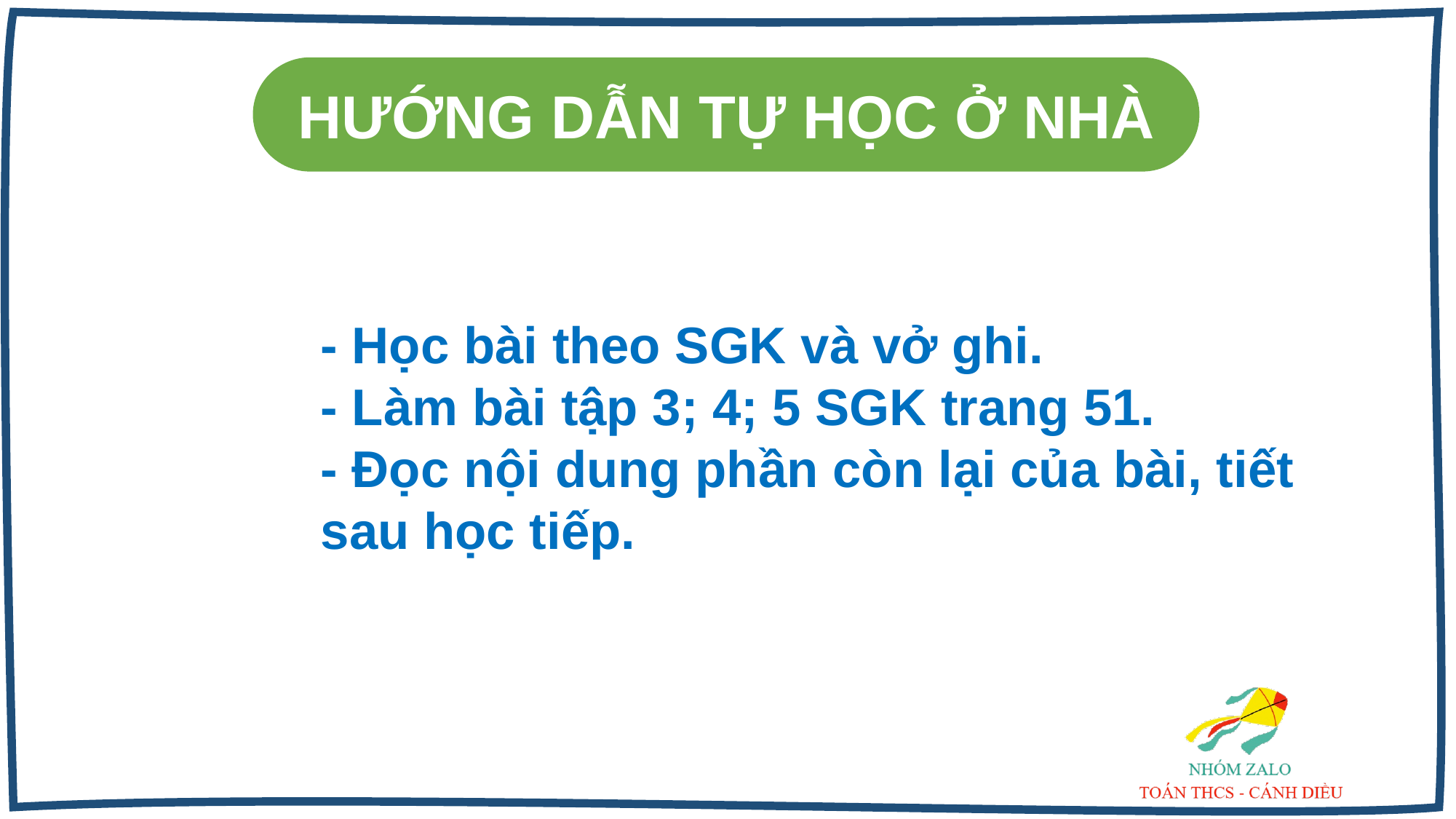

HƯỚNG DẪN TỰ HỌC Ở NHÀ
- Học bài theo SGK và vở ghi.
- Làm bài tập 3; 4; 5 SGK trang 51.
- Đọc nội dung phần còn lại của bài, tiết sau học tiếp.